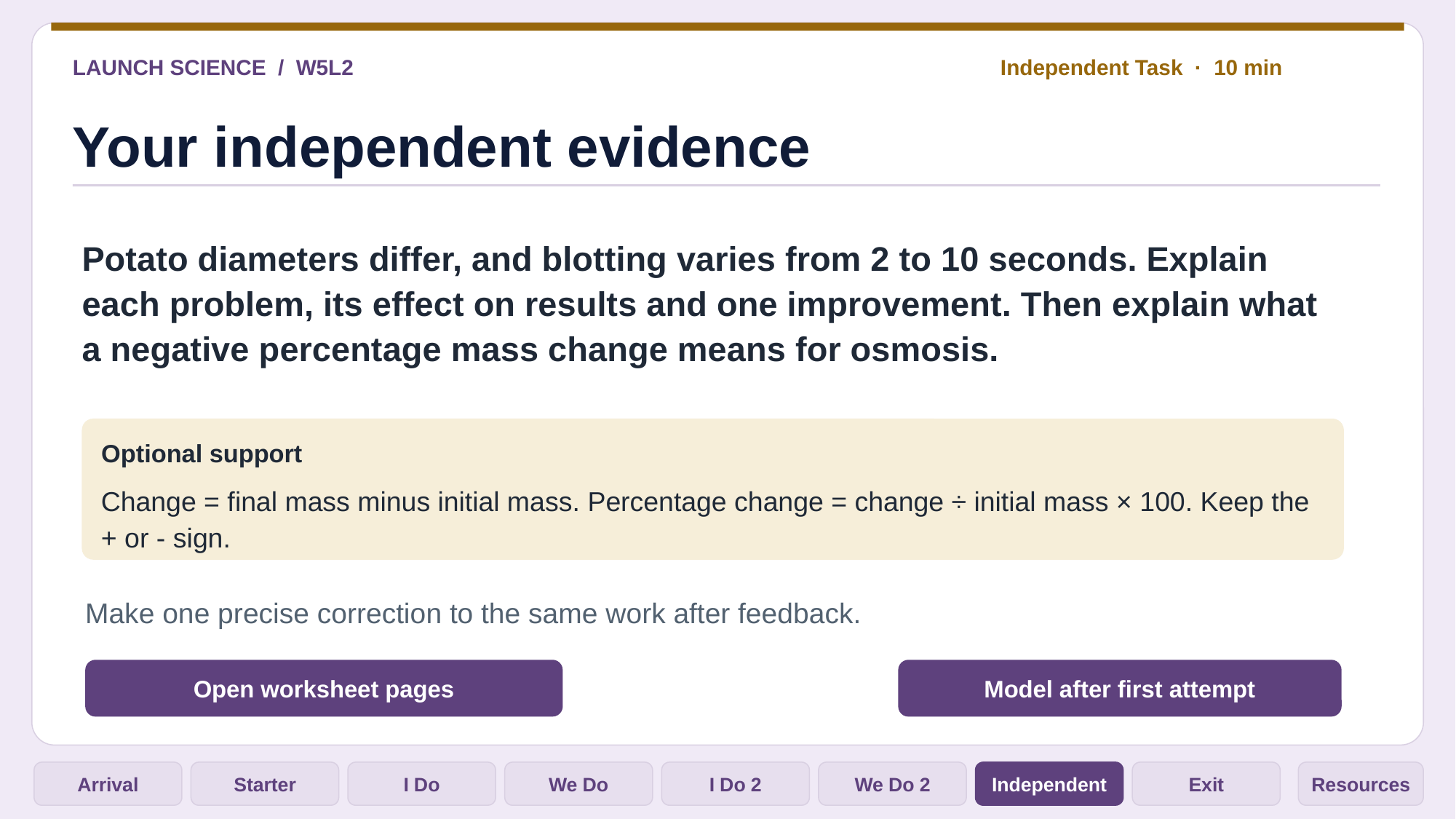

LAUNCH SCIENCE  /  W5L2
Independent Task  ·  10 min
Your independent evidence

Potato diameters differ, and blotting varies from 2 to 10 seconds. Explain each problem, its effect on results and one improvement. Then explain what a negative percentage mass change means for osmosis.

Optional support
Change = final mass minus initial mass. Percentage change = change ÷ initial mass × 100. Keep the + or - sign.
Make one precise correction to the same work after feedback.
Open worksheet pages
Model after first attempt
Arrival
Starter
I Do
We Do
I Do 2
We Do 2
Independent
Exit
Resources